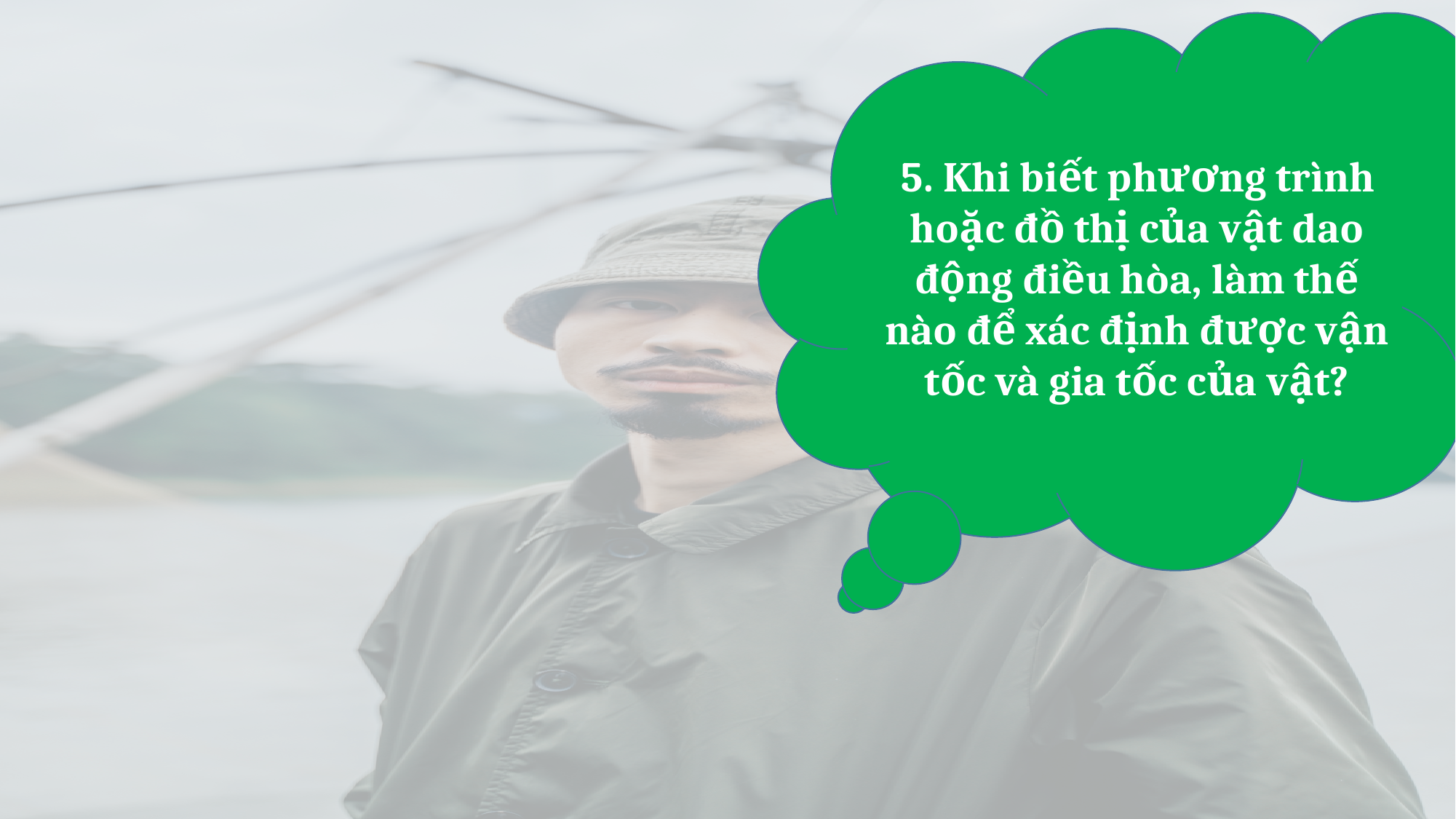

5. Khi biết phương trình hoặc đồ thị của vật dao động điều hòa, làm thế nào để xác định được vận tốc và gia tốc của vật?